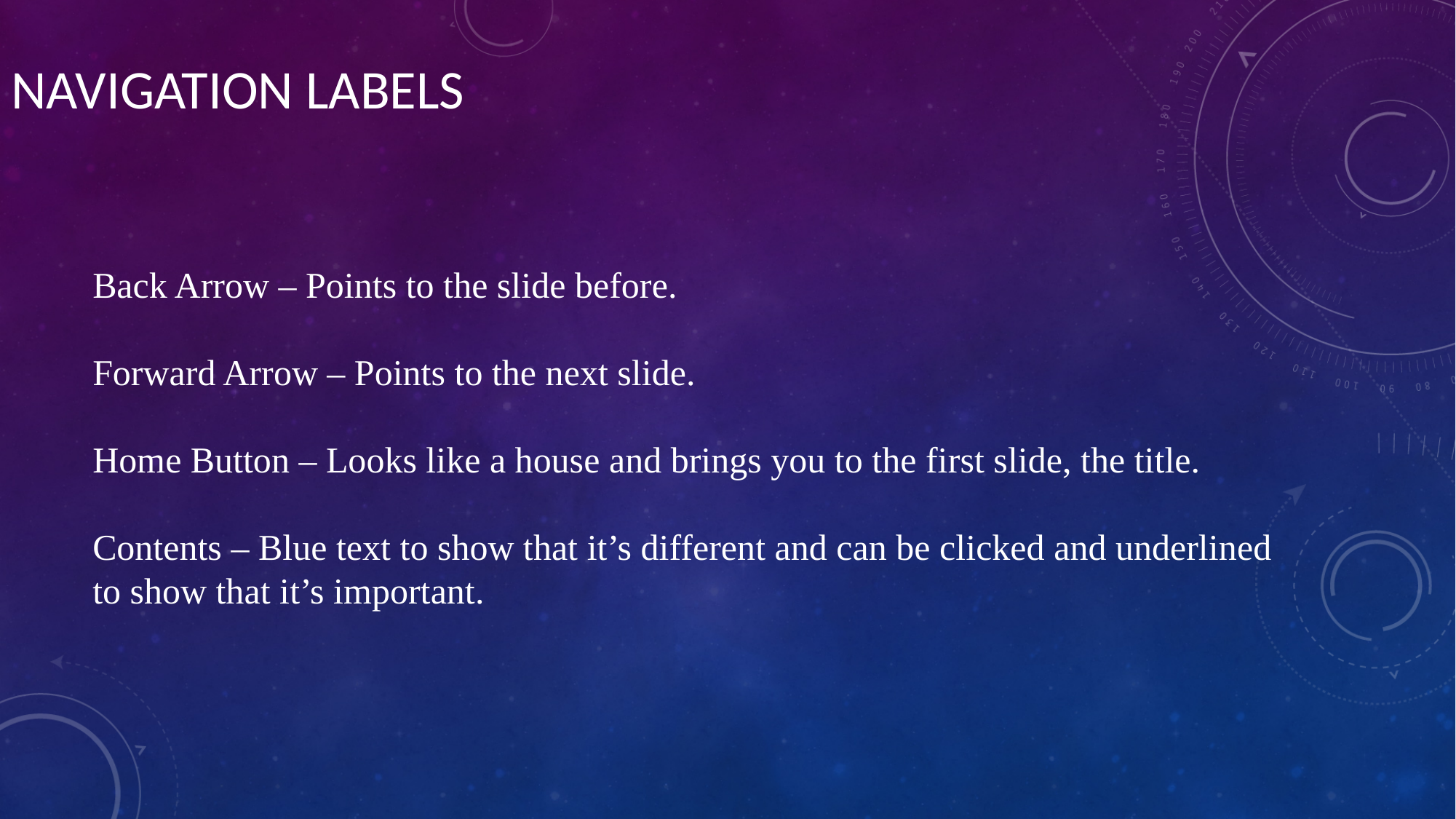

# Navigation Labels

Back Arrow – Points to the slide before.

Forward Arrow – Points to the next slide.

Home Button – Looks like a house and brings you to the first slide, the title.

Contents – Blue text to show that it’s different and can be clicked and underlined to show that it’s important.